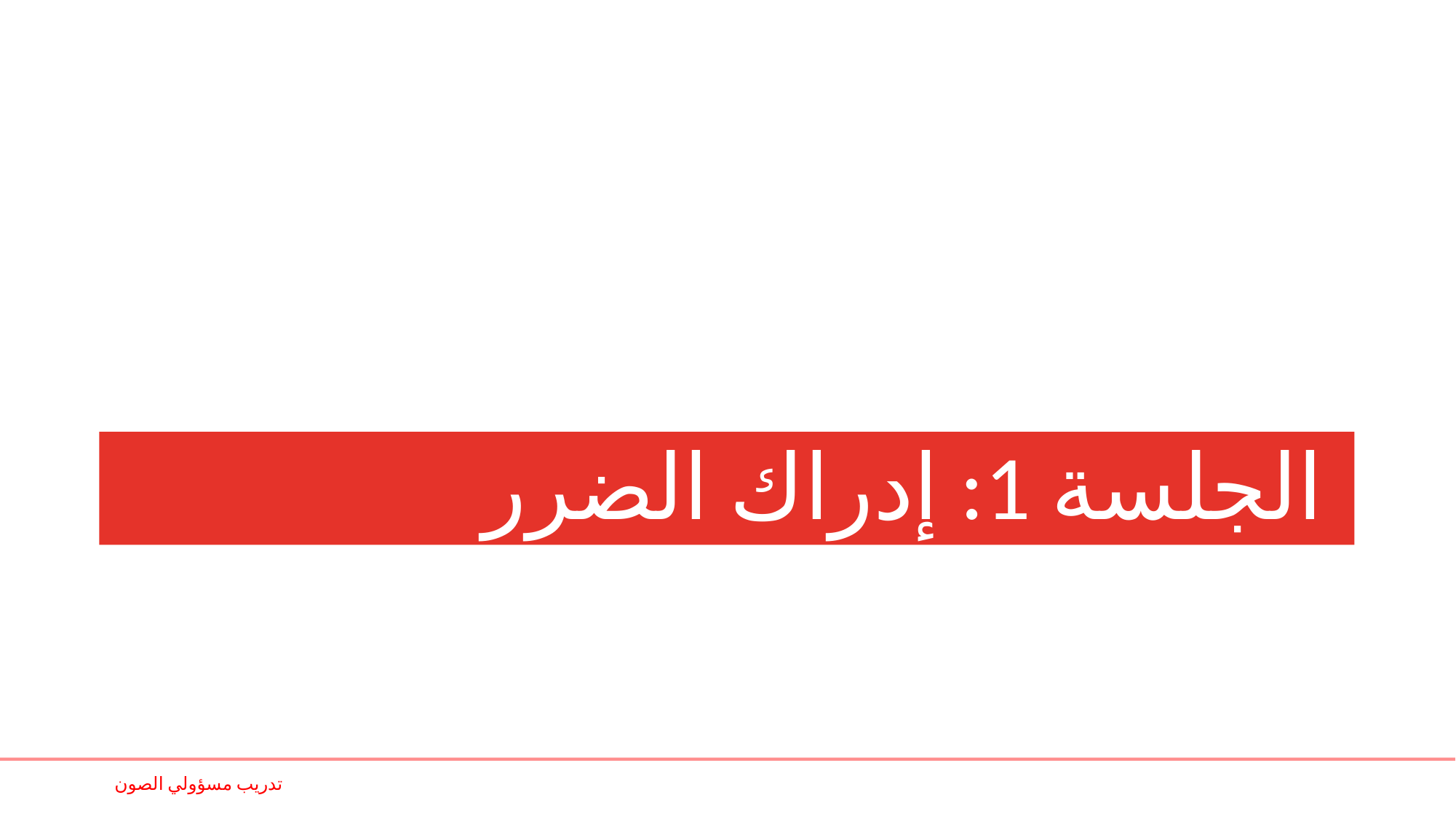

# الجلسة 1: إدراك الضرر

تدريب مسؤولي الصون